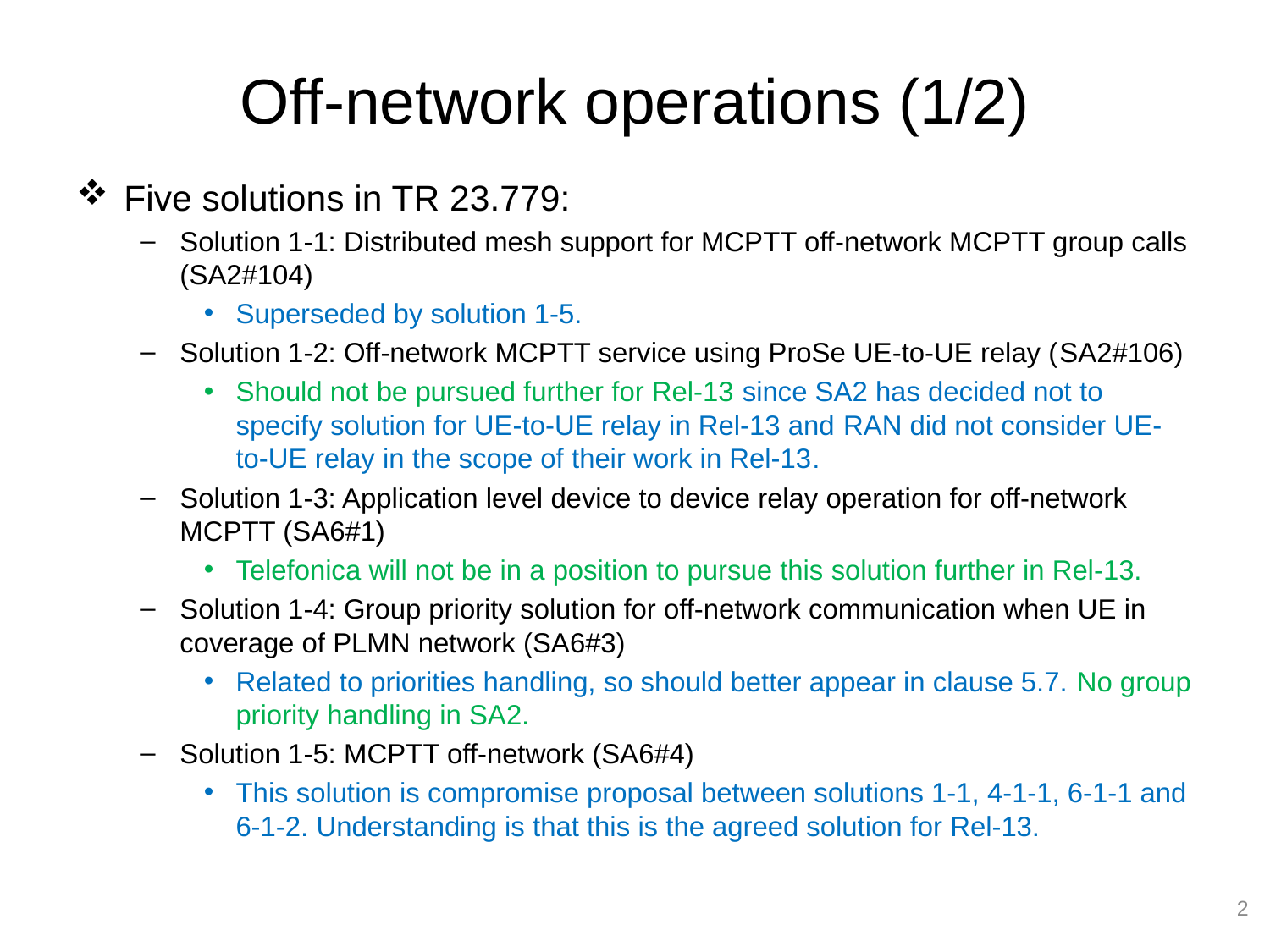

# Off-network operations (1/2)
Five solutions in TR 23.779:
Solution 1-1: Distributed mesh support for MCPTT off-network MCPTT group calls (SA2#104)
Superseded by solution 1-5.
Solution 1-2: Off-network MCPTT service using ProSe UE-to-UE relay (SA2#106)
Should not be pursued further for Rel-13 since SA2 has decided not to specify solution for UE-to-UE relay in Rel-13 and RAN did not consider UE-to-UE relay in the scope of their work in Rel-13.
Solution 1-3: Application level device to device relay operation for off-network MCPTT (SA6#1)
Telefonica will not be in a position to pursue this solution further in Rel-13.
Solution 1-4: Group priority solution for off-network communication when UE in coverage of PLMN network (SA6#3)
Related to priorities handling, so should better appear in clause 5.7. No group priority handling in SA2.
Solution 1-5: MCPTT off-network (SA6#4)
This solution is compromise proposal between solutions 1-1, 4-1-1, 6-1-1 and 6-1-2. Understanding is that this is the agreed solution for Rel-13.
2